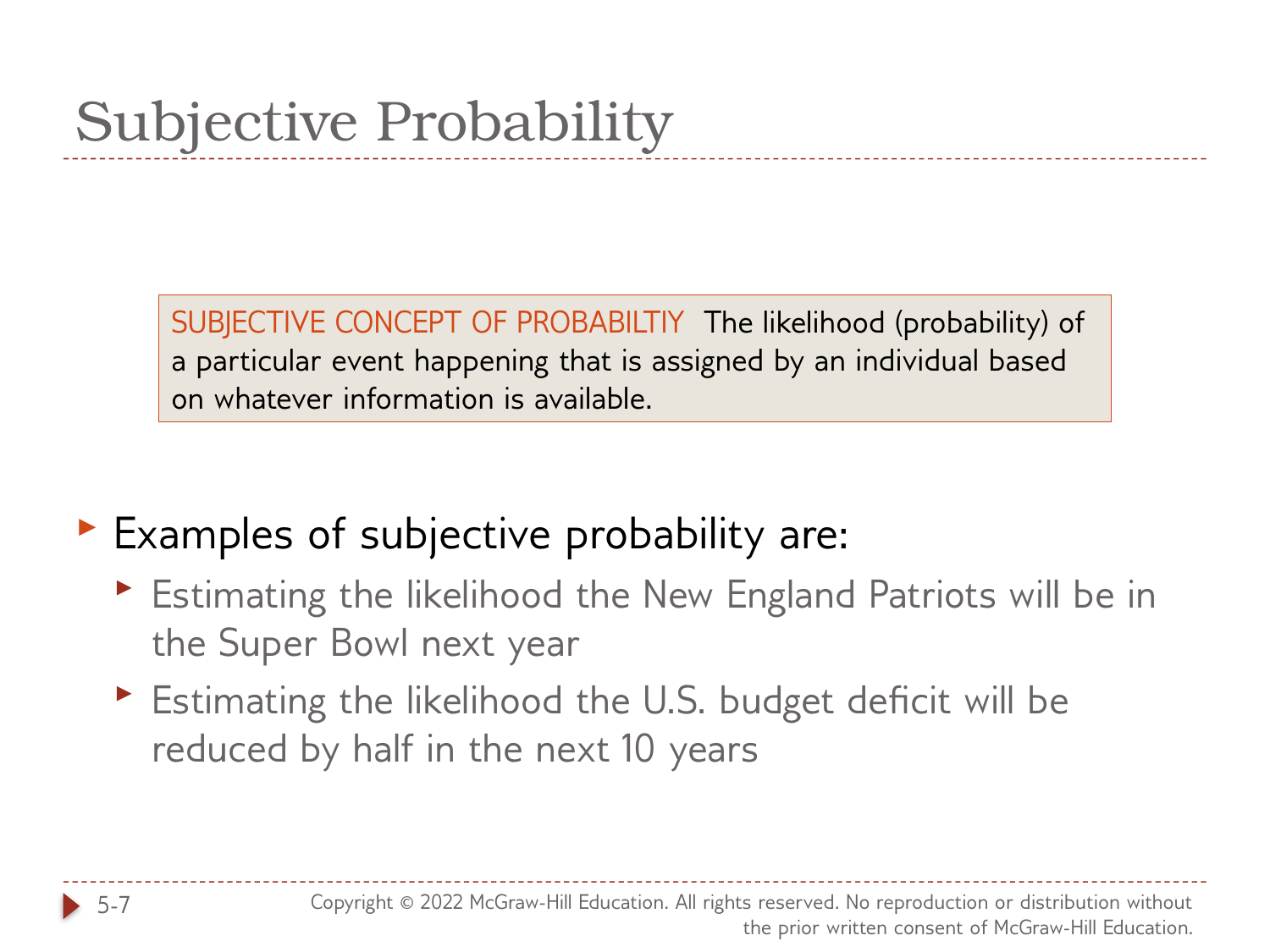

# Subjective Probability

Examples of subjective probability are:
Estimating the likelihood the New England Patriots will be in the Super Bowl next year
Estimating the likelihood the U.S. budget deficit will be reduced by half in the next 10 years
SUBJECTIVE CONCEPT OF PROBABILTIY  The likelihood (probability) of a particular event happening that is assigned by an individual based on whatever information is available.
5-7
Copyright © 2022 McGraw-Hill Education. All rights reserved. No reproduction or distribution without the prior written consent of McGraw-Hill Education.